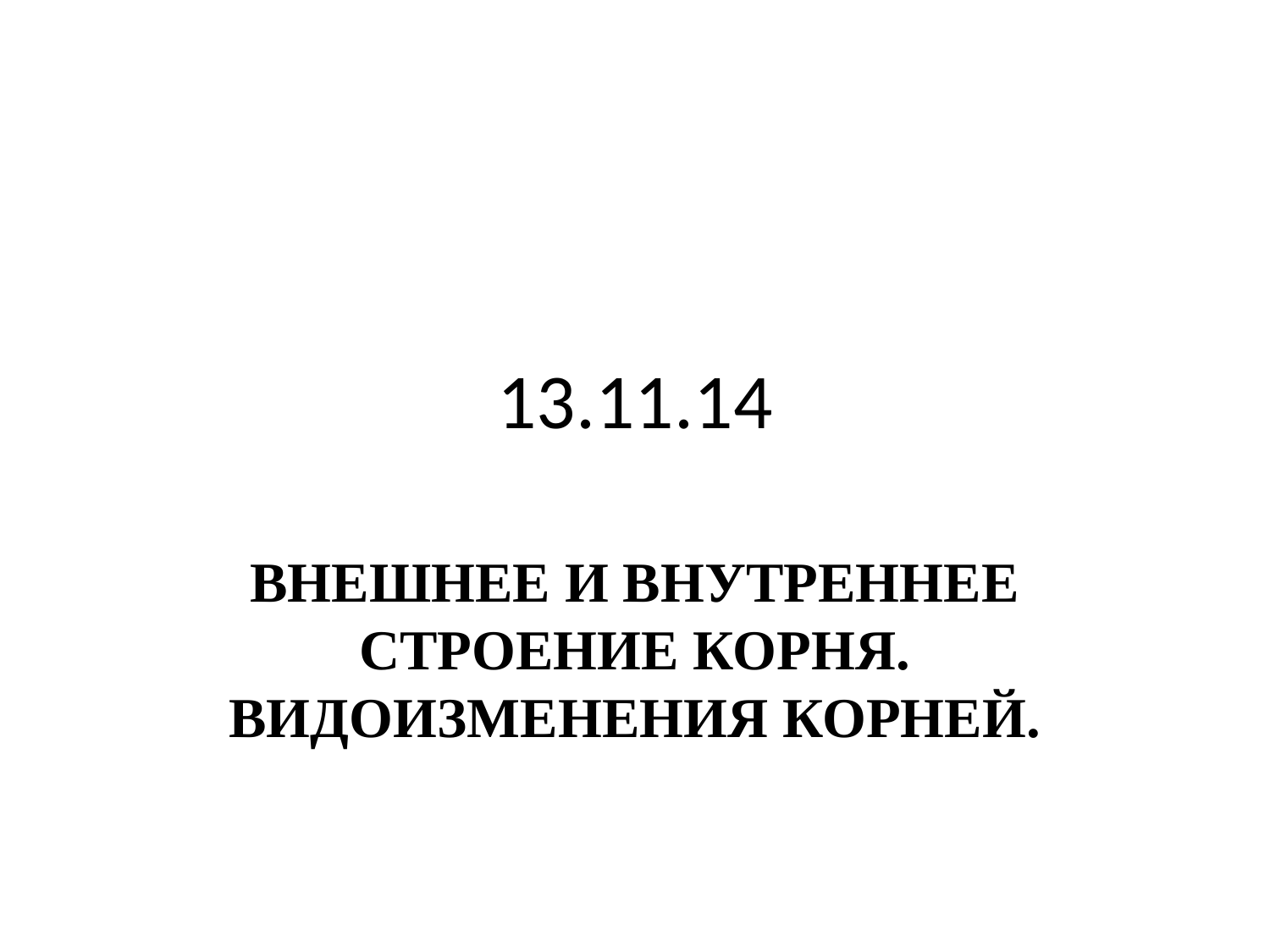

# 13.11.14
ВНЕШНЕЕ И ВНУТРЕННЕЕ СТРОЕНИЕ КОРНЯ. ВИДОИЗМЕНЕНИЯ КОРНЕЙ.